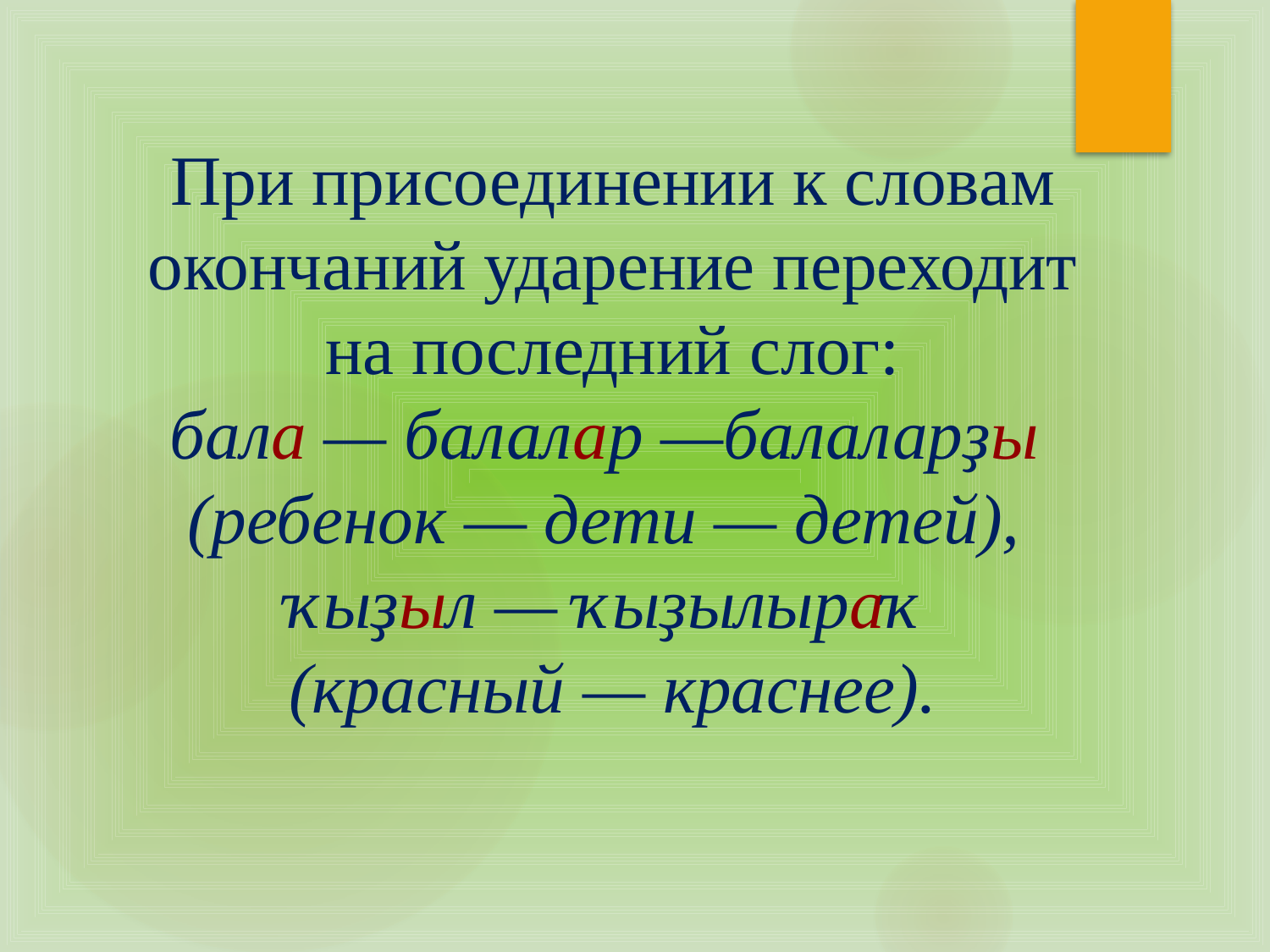

При присоединении к словам окончаний ударение переходит на последний слог:
бала — балалар —балаларҙы
(ребенок — дети — детей), 
ҡыҙыл — ҡыҙылыраҡ
(красный — краснее).